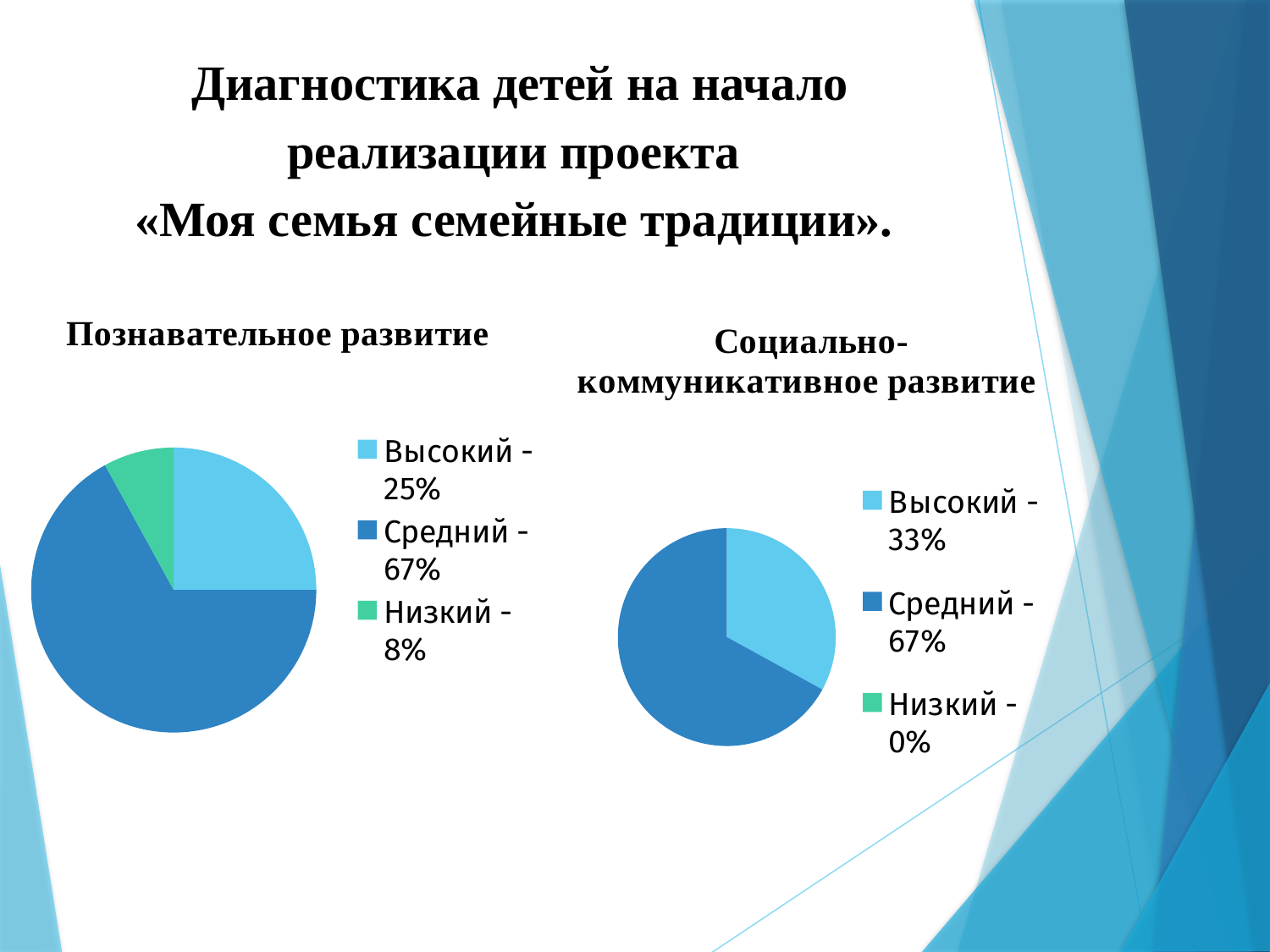

Диагностика детей на начало реализации проекта
«Моя семья семейные традиции».

### Chart: Познавательное развитие

| Category | Познавательное развитие |
|---|---|
| Высокий - 25% | 25.0 |
| Средний - 67%  | 67.0 |
| Низкий - 8% | 8.0 |

### Chart: Социально-коммуникативное развитие

| Category | Социально-коммуникативное развитие  |
|---|---|
| Высокий - 33% | 33.0 |
| Средний - 67% | 67.0 |
| Низкий - 0% | 0.0 |